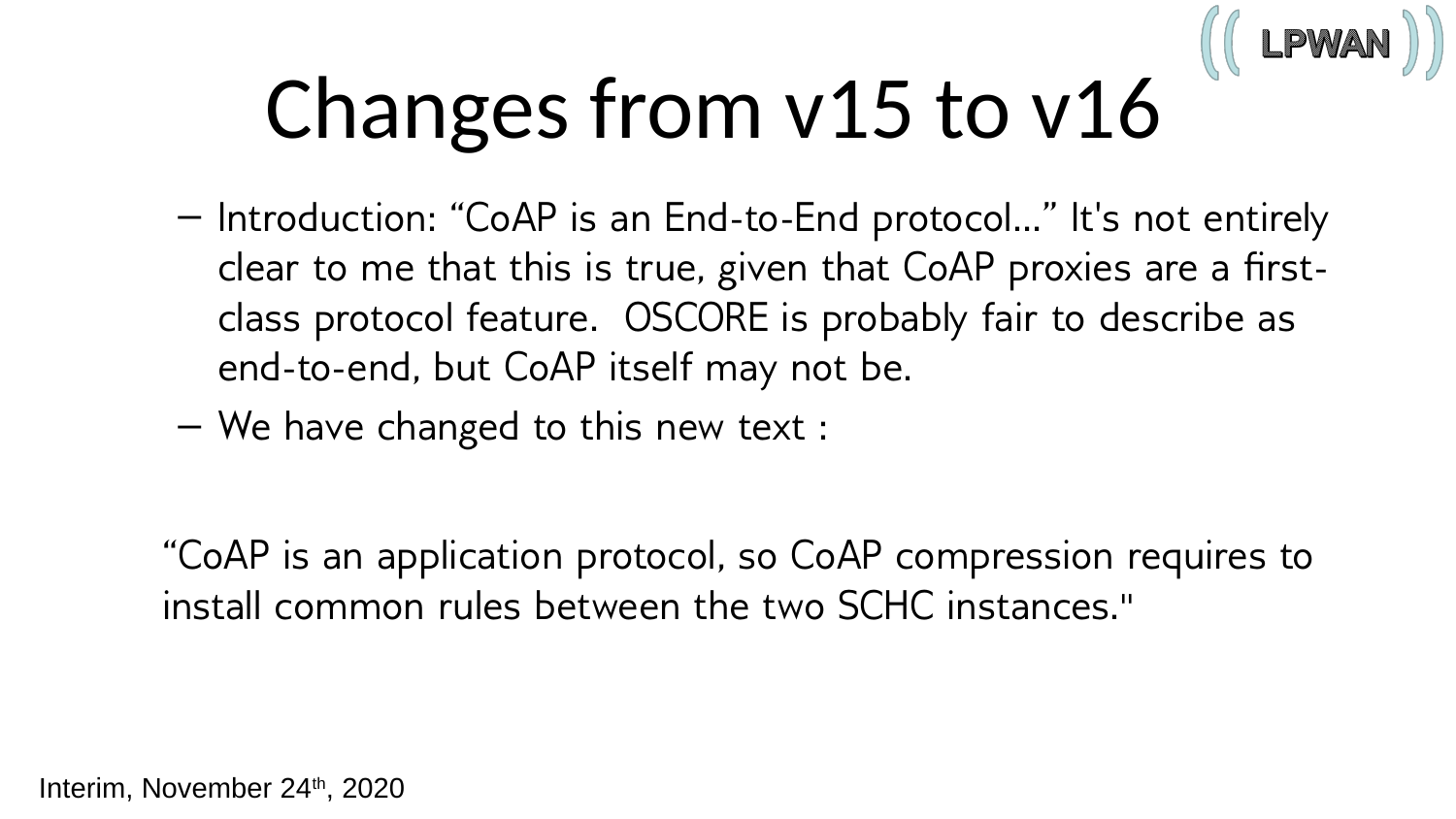

# Changes from v15 to v16
Introduction: “CoAP is an End-to-End protocol…” It's not entirely clear to me that this is true, given that CoAP proxies are a first-class protocol feature.  OSCORE is probably fair to describe as end-to-end, but CoAP itself may not be.
We have changed to this new text :

“CoAP is an application protocol, so CoAP compression requires to install common rules between the two SCHC instances."